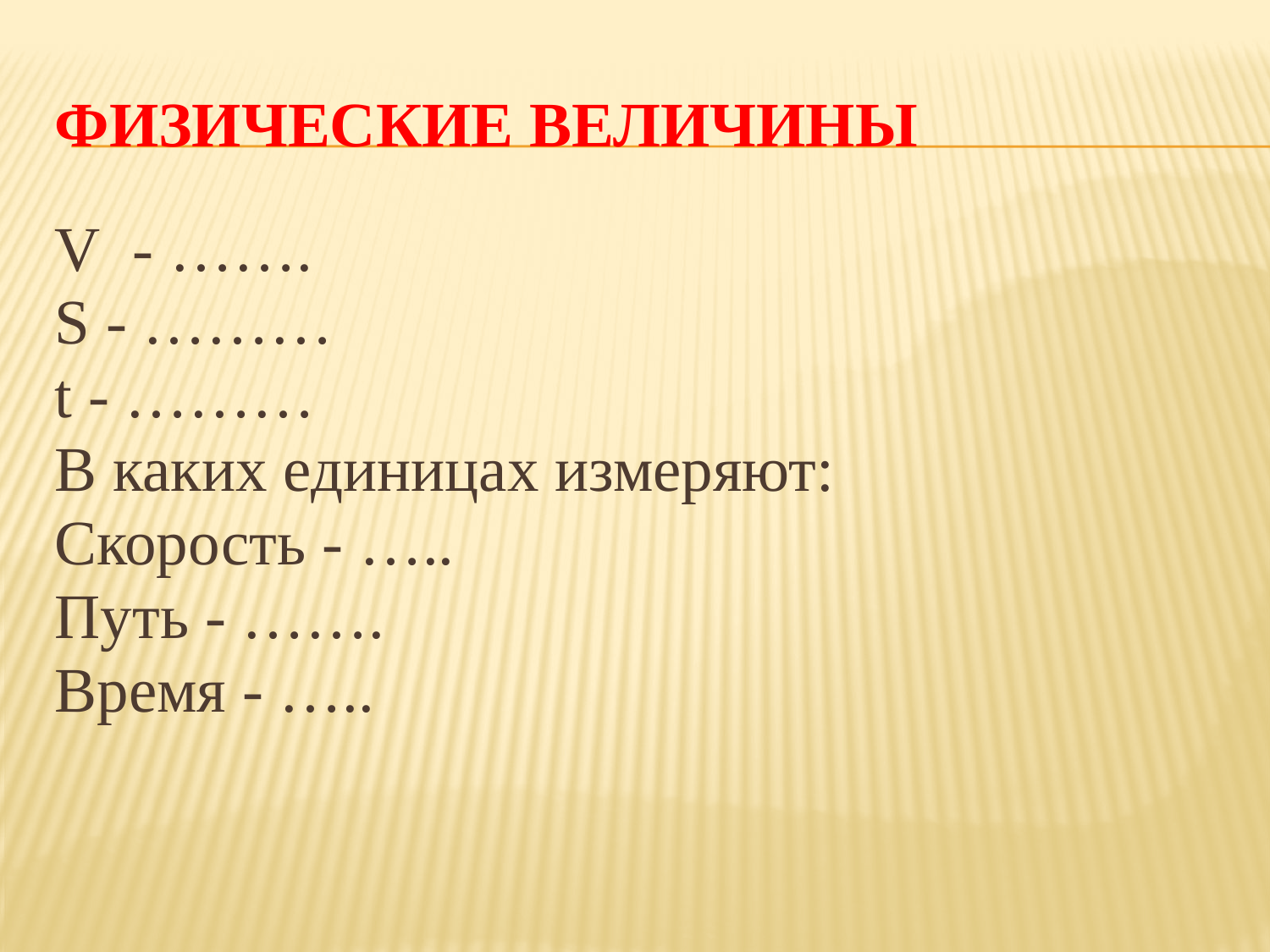

# Физические величины
V  - …….
S - ………
t - ………
В каких единицах измеряют:
Скорость - …..
Путь - …….
Время - …..